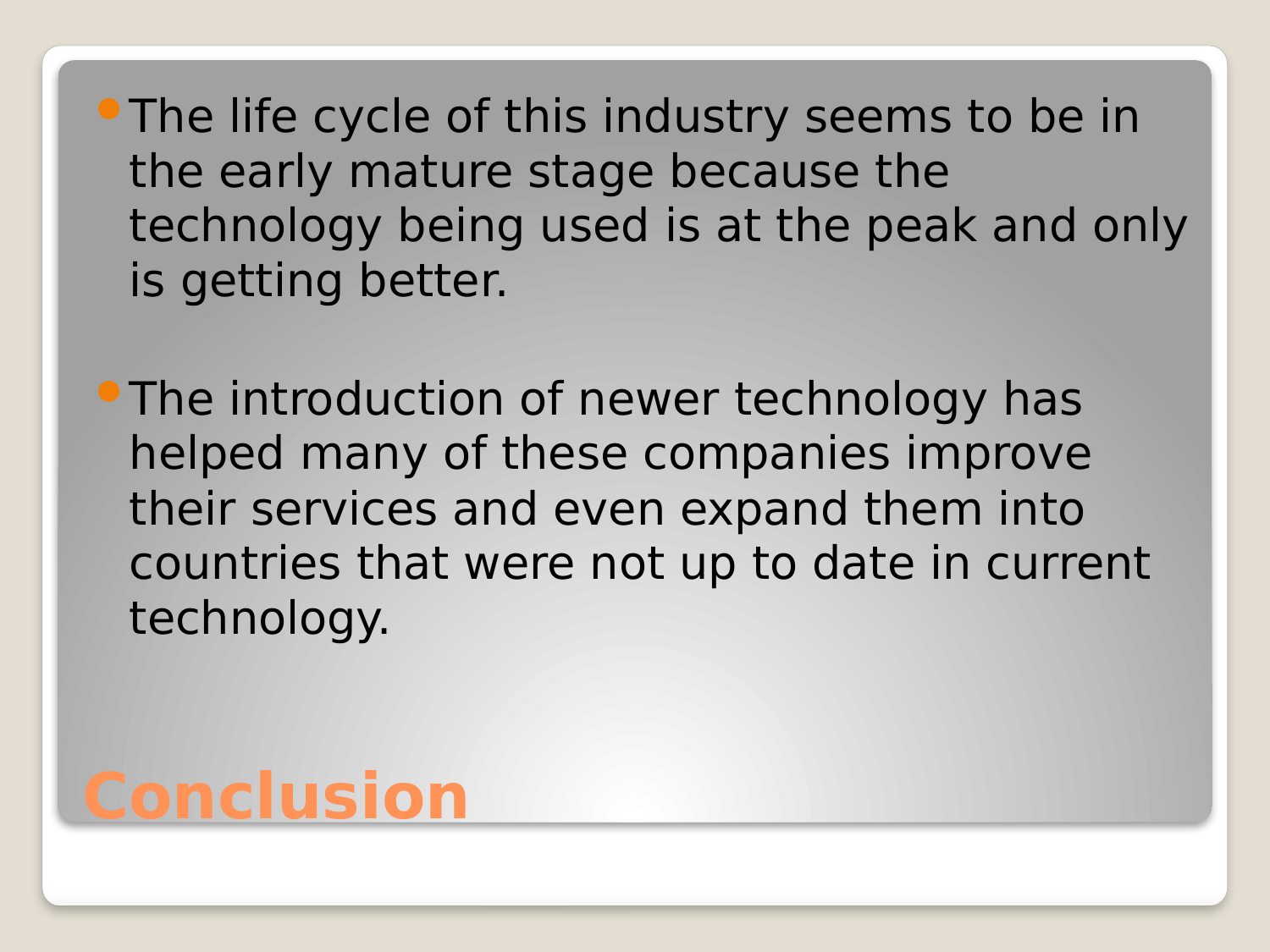

The life cycle of this industry seems to be in the early mature stage because the technology being used is at the peak and only is getting better.

The introduction of newer technology has helped many of these companies improve their services and even expand them into countries that were not up to date in current technology.

# Conclusion